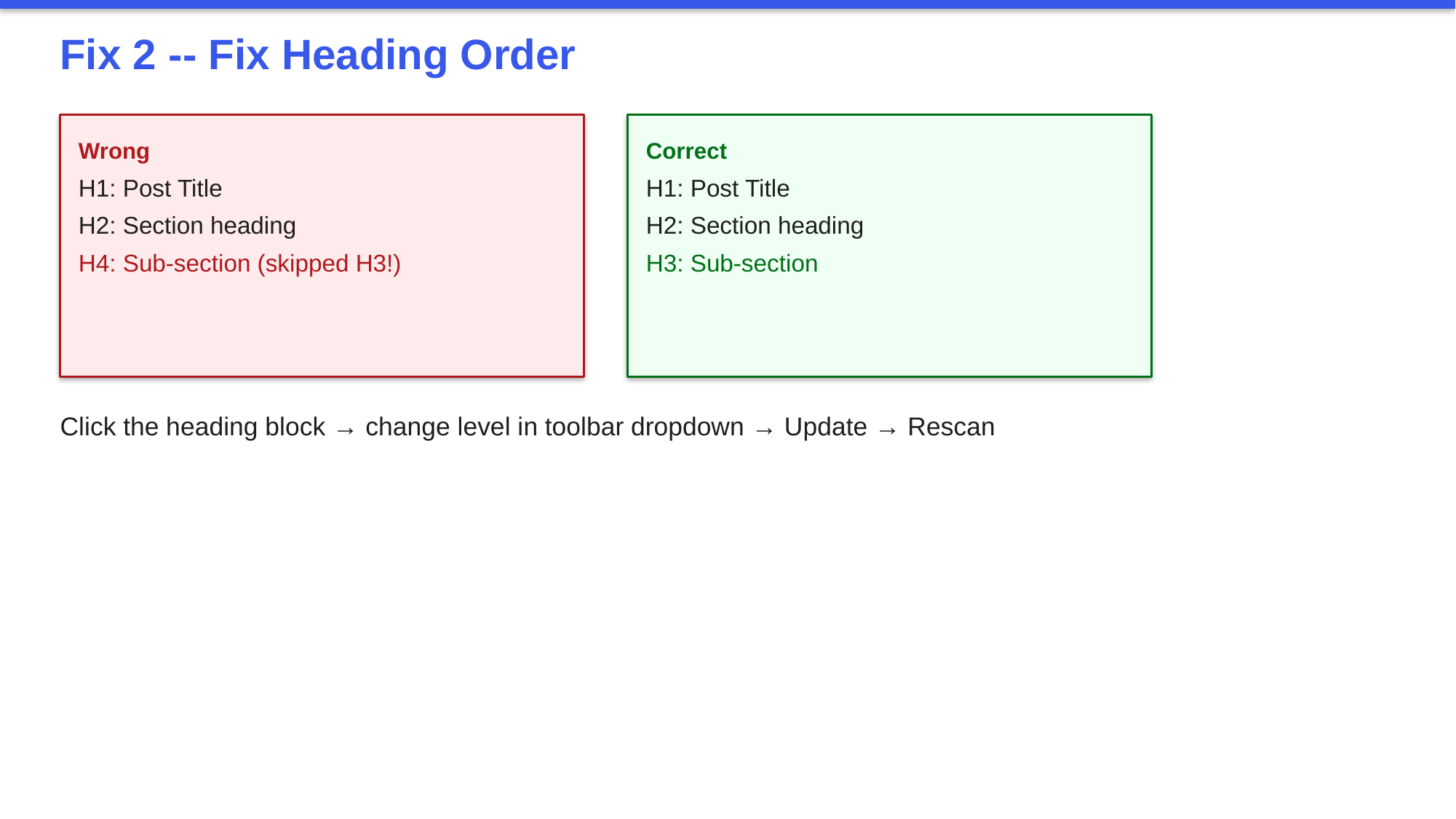

Fix 2 -- Fix Heading Order

Wrong
H1: Post Title
H2: Section heading
H4: Sub-section (skipped H3!)
Correct
H1: Post Title
H2: Section heading
H3: Sub-section
Click the heading block → change level in toolbar dropdown → Update → Rescan